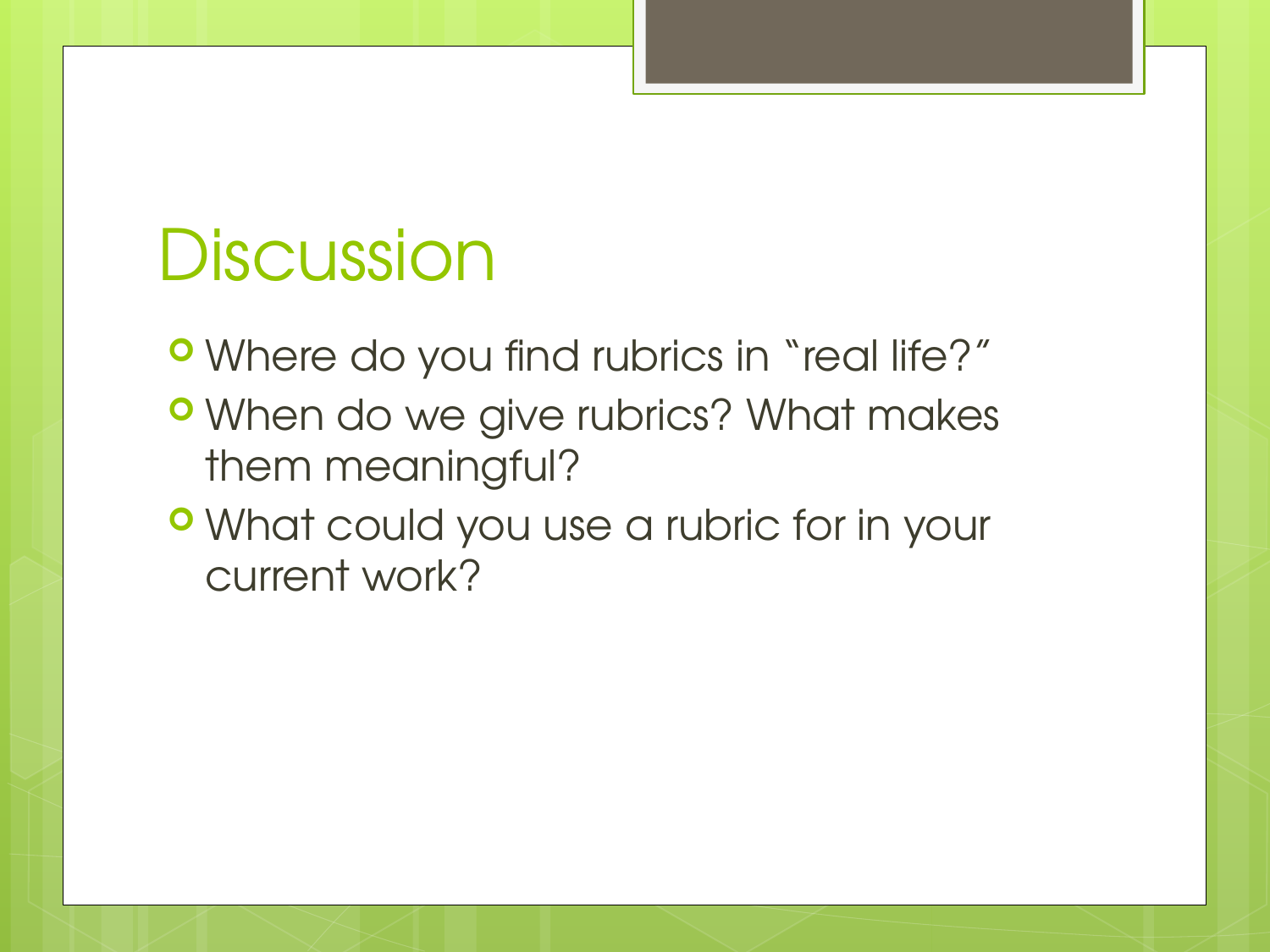

# Discussion
Where do you find rubrics in “real life?”
When do we give rubrics? What makes them meaningful?
What could you use a rubric for in your current work?